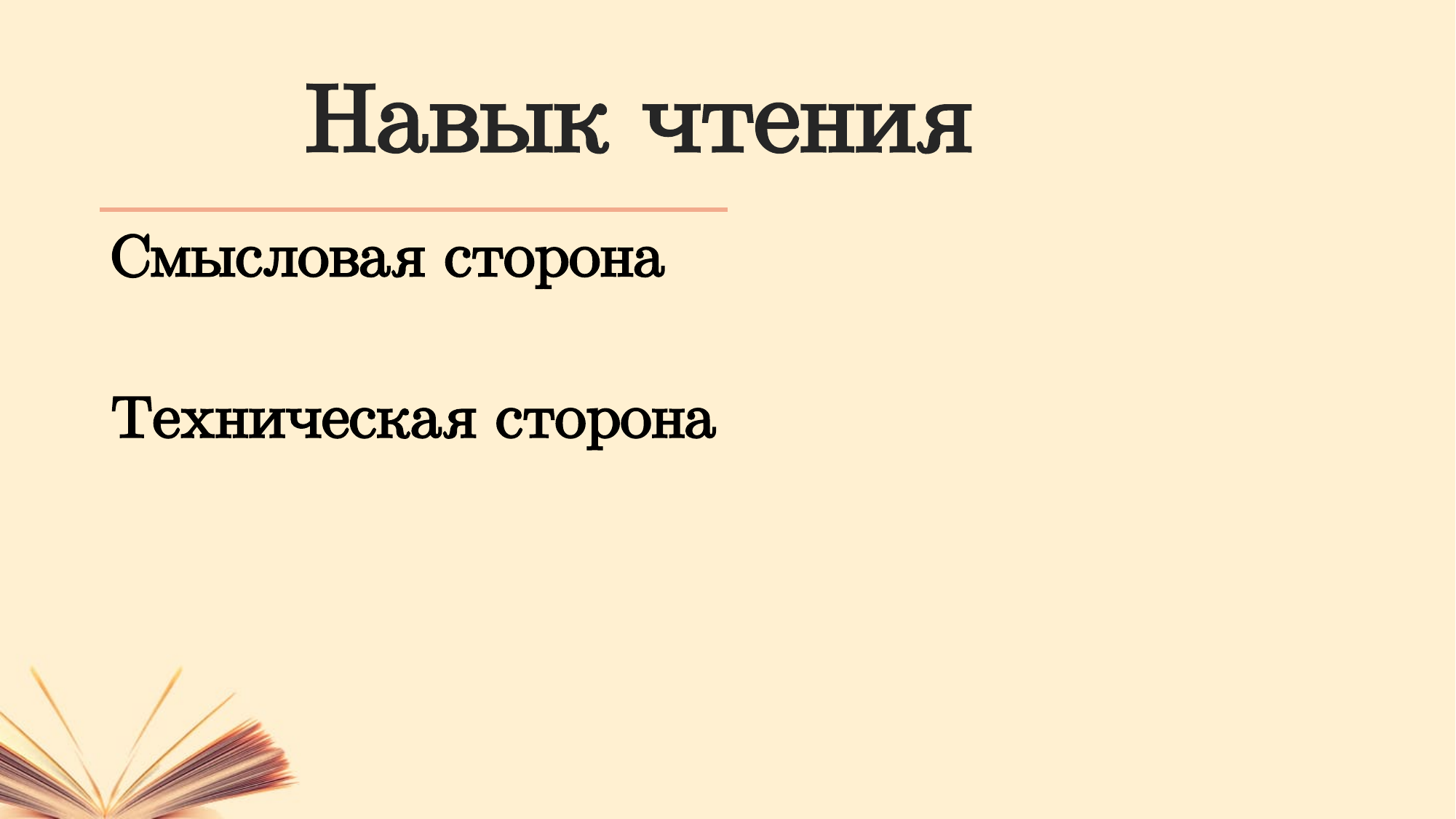

# Навык чтения
Смысловая сторона

Техническая сторона